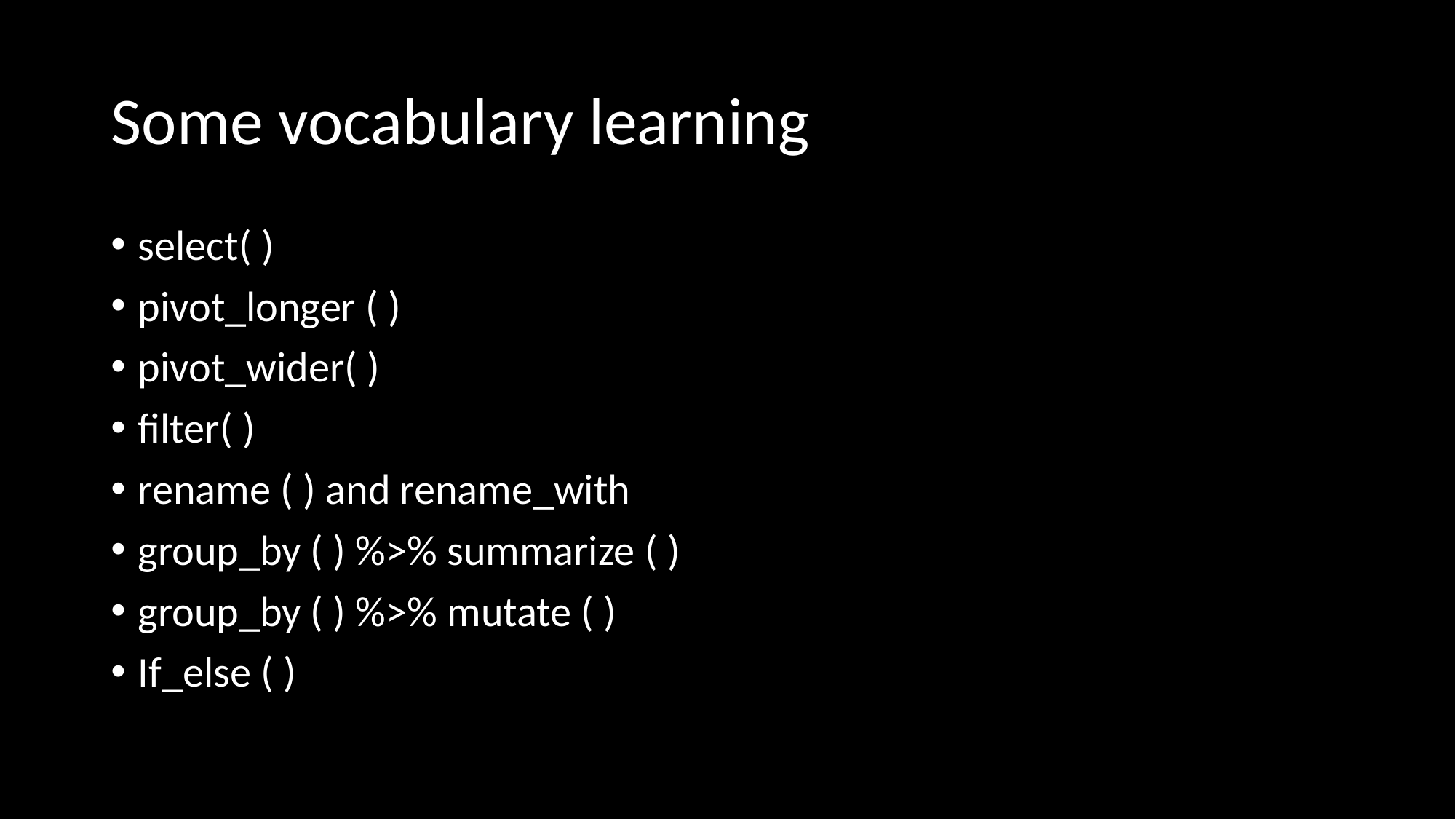

# Some vocabulary learning
select( )
pivot_longer ( )
pivot_wider( )
filter( )
rename ( ) and rename_with
group_by ( ) %>% summarize ( )
group_by ( ) %>% mutate ( )
If_else ( )